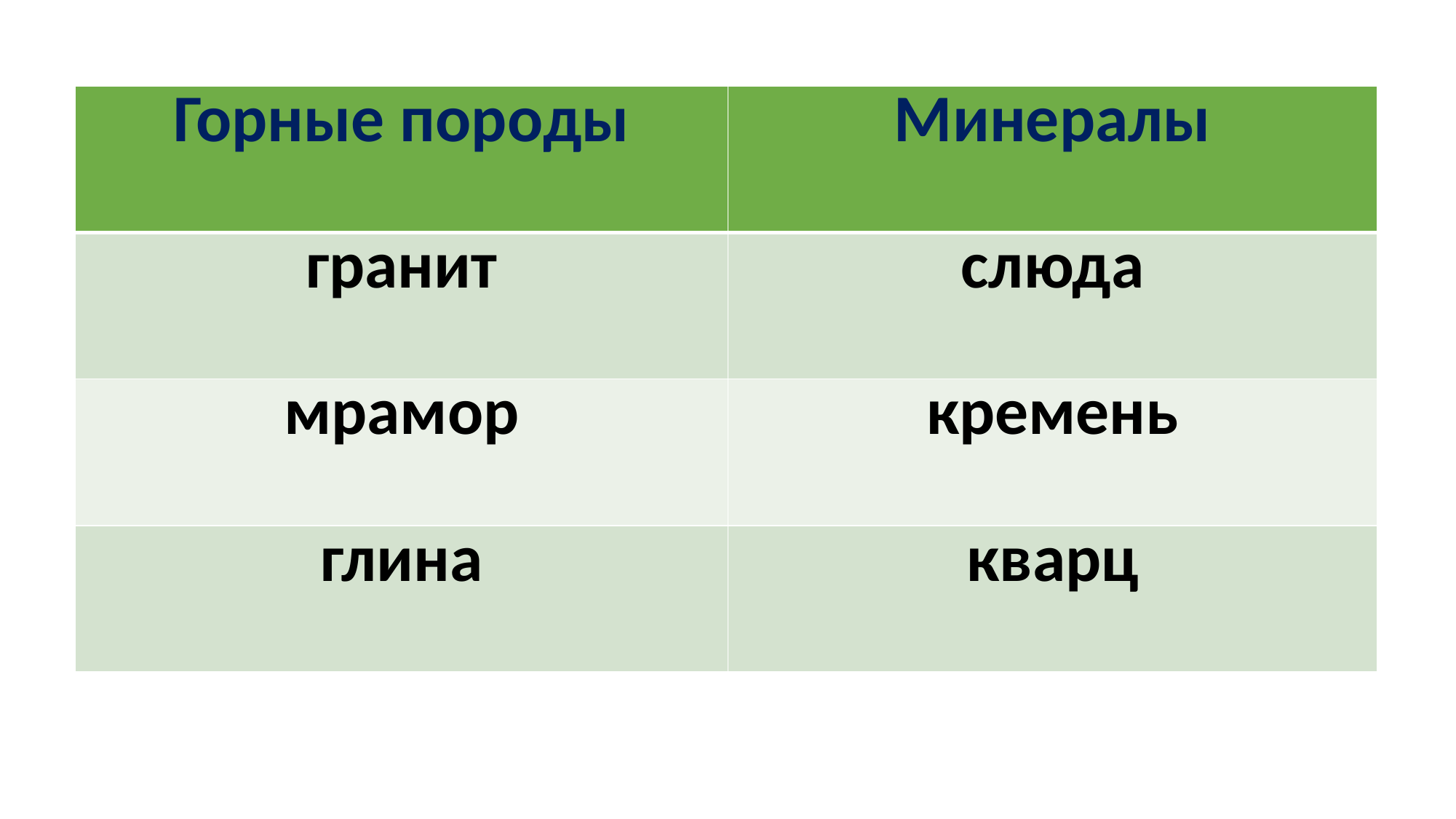

| Горные породы | Минералы |
| --- | --- |
| гранит | слюда |
| мрамор | кремень |
| глина | кварц |